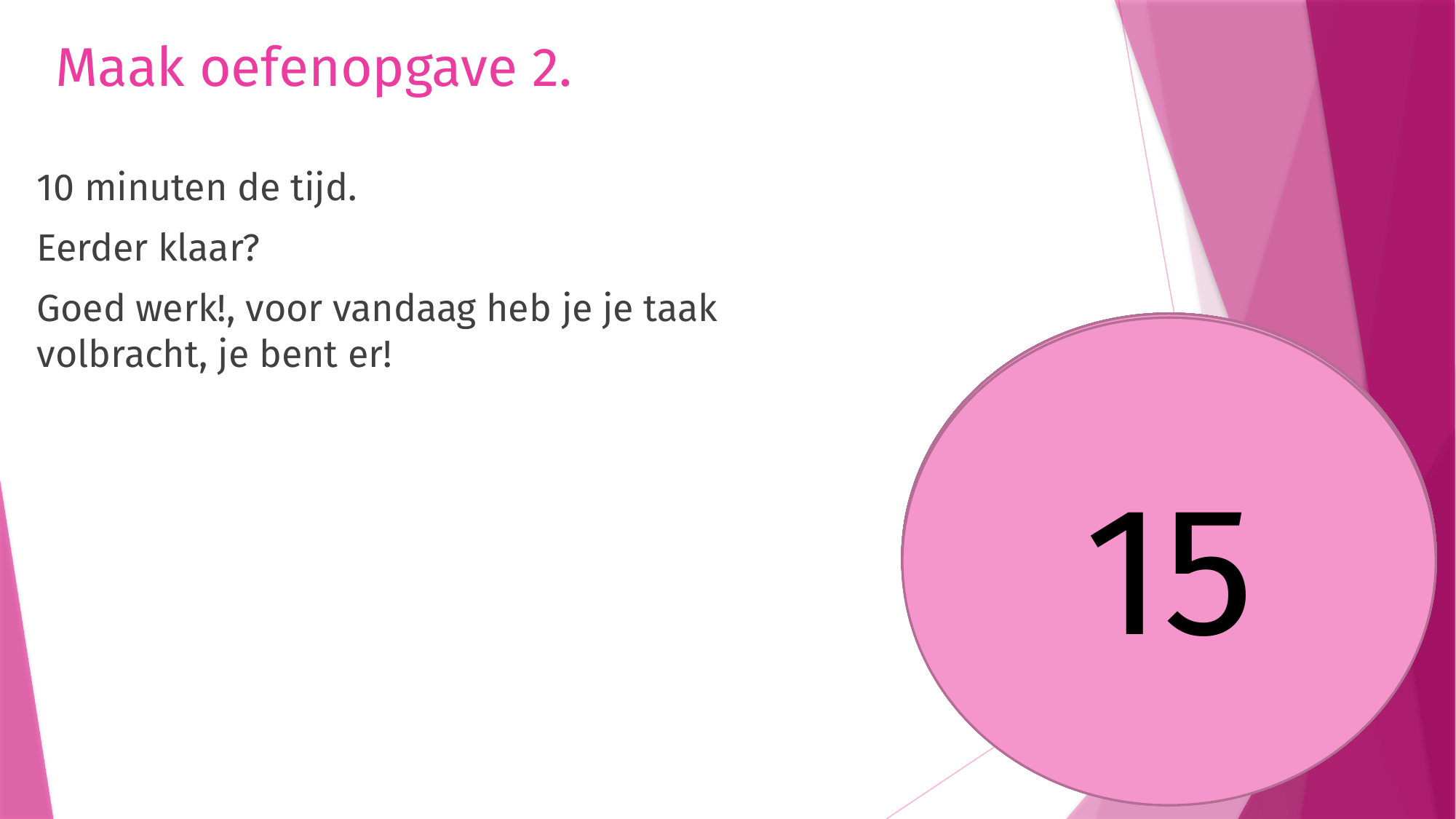

# Maak oefenopgave 2.
10 minuten de tijd.
Eerder klaar?
Goed werk!, voor vandaag heb je je taak volbracht, je bent er!

13
9
10
8
5
6
7
4
3
1
2
12
15
14
11